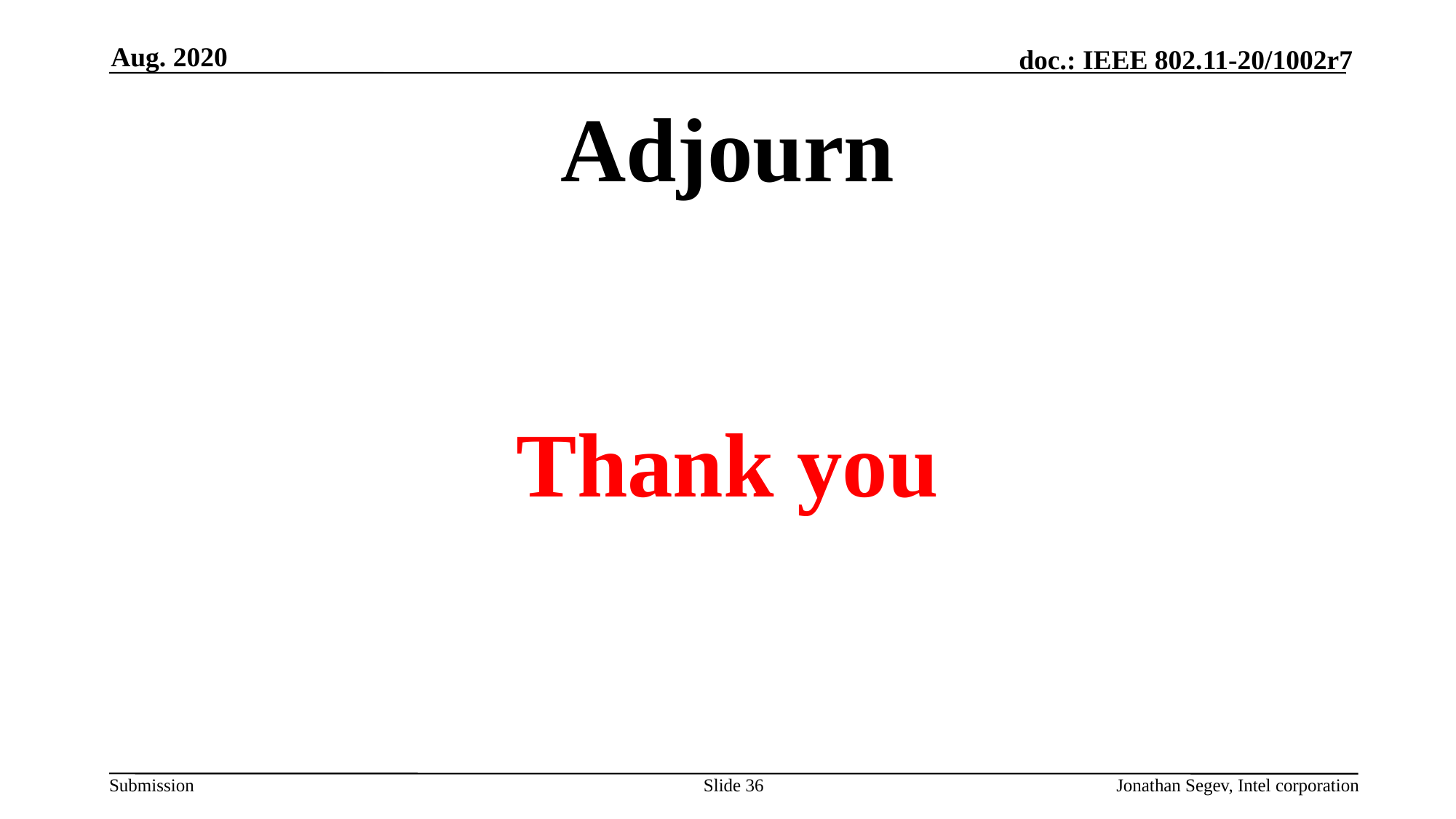

Aug. 2020
# Adjourn

Thank you
Slide 36
Jonathan Segev, Intel corporation